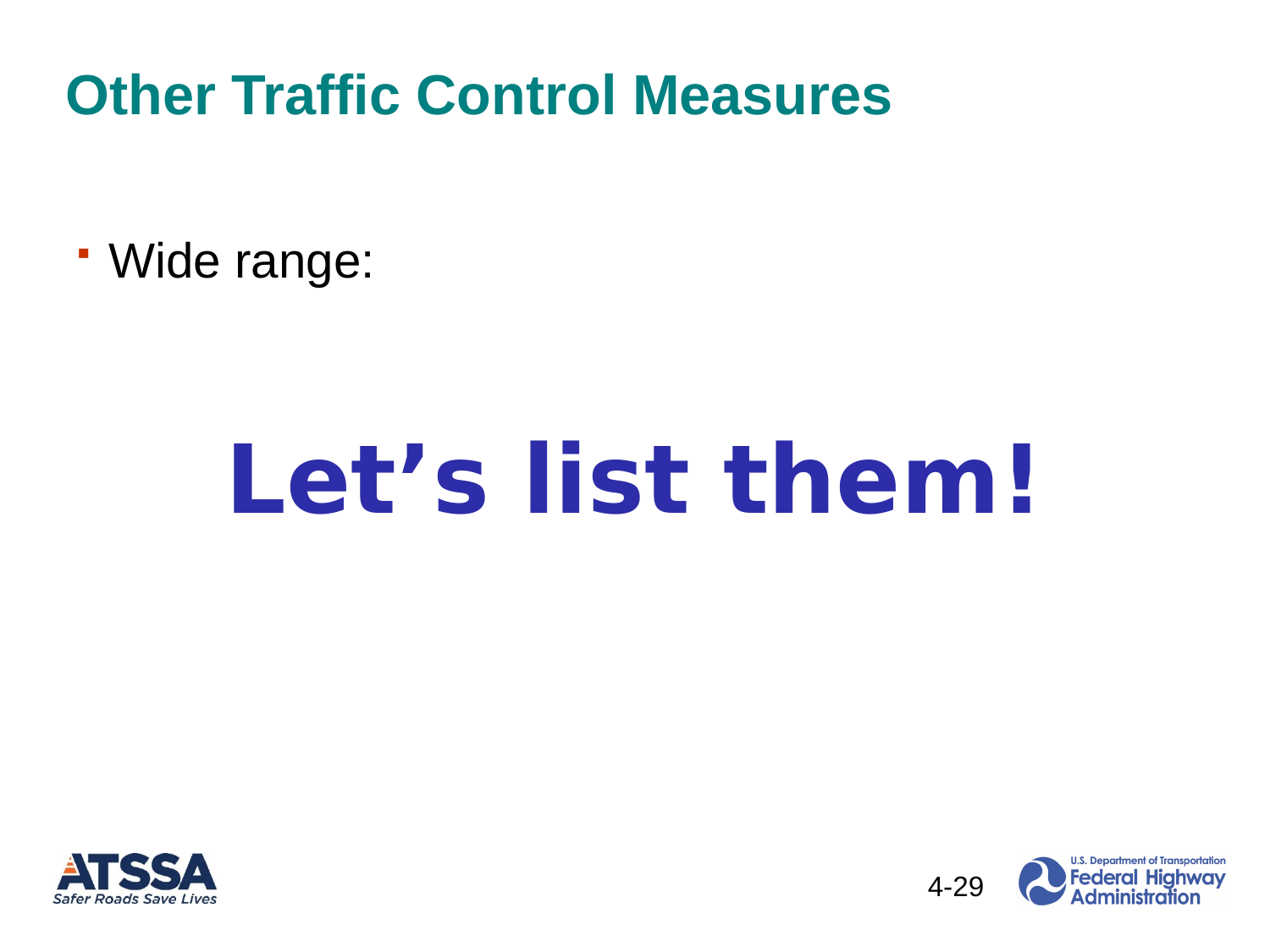

# Other Traffic Control Measures
Wide range:
Let’s list them!